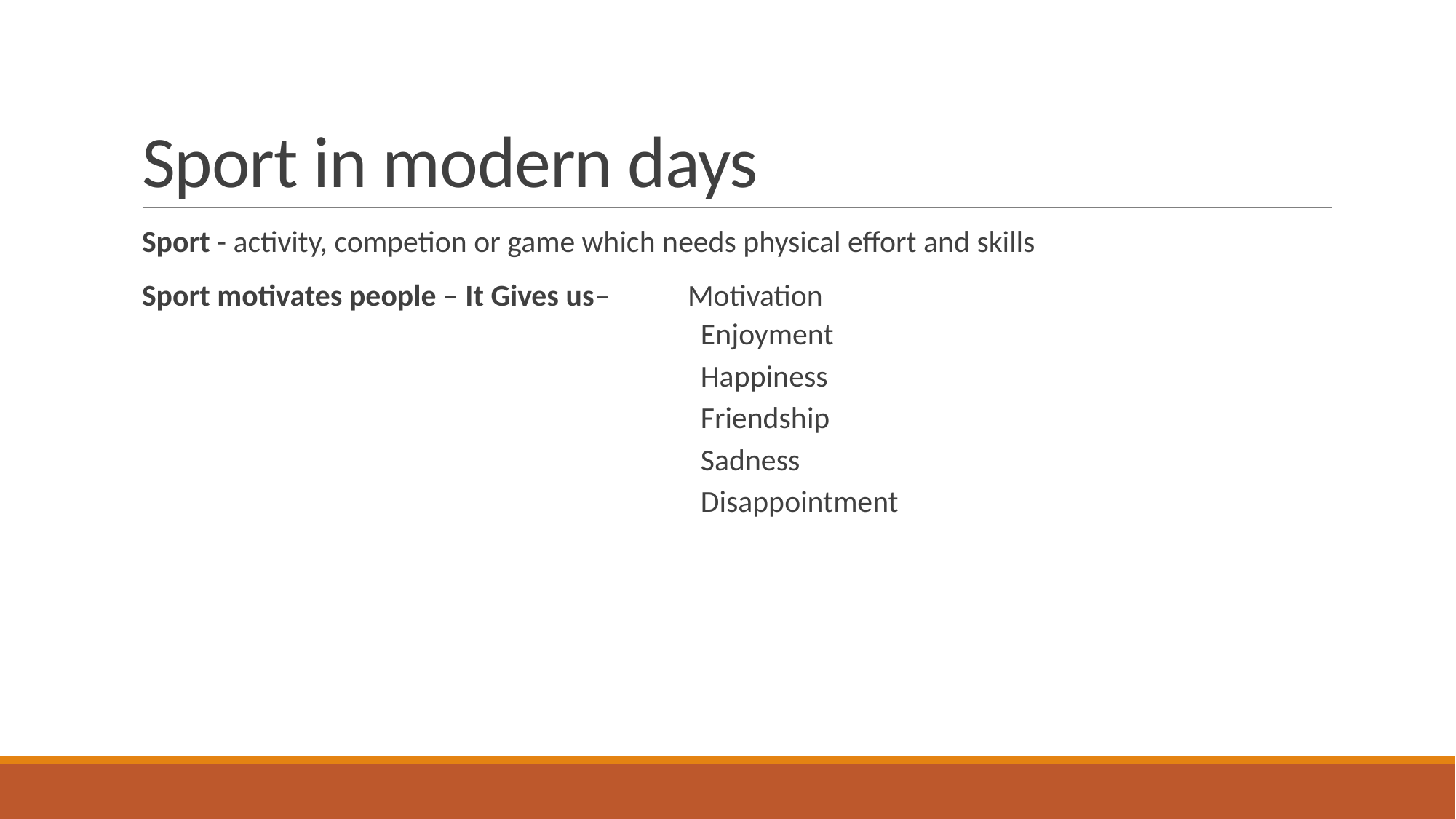

# Sport in modern days
Sport - activity, competion or game which needs physical effort and skills
Sport motivates people – It Gives us–	Motivation
					Enjoyment
					Happiness
					Friendship
					Sadness
					Disappointment